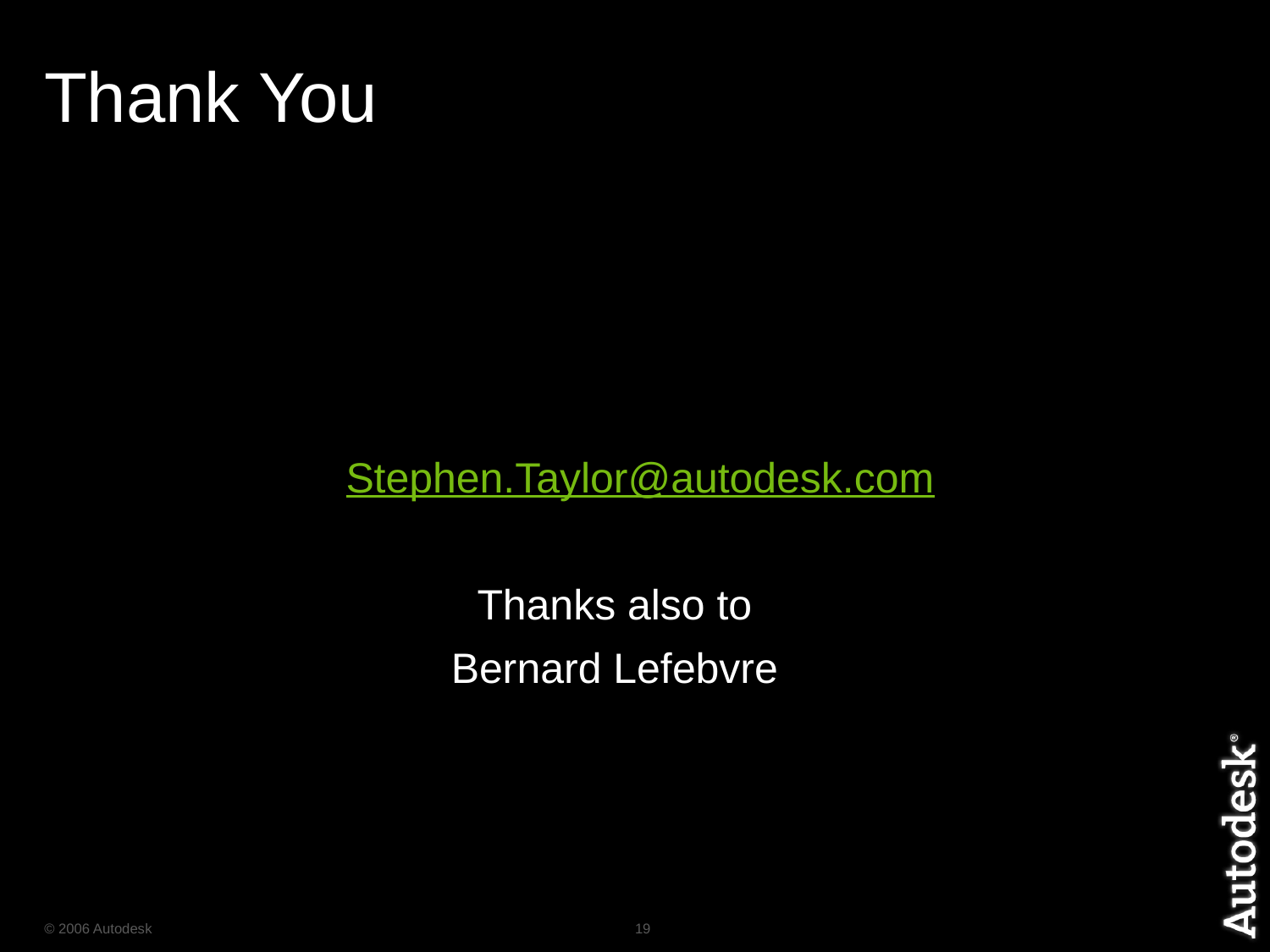

# Thank You

			Stephen.Taylor@autodesk.com

Thanks also to
Bernard Lefebvre